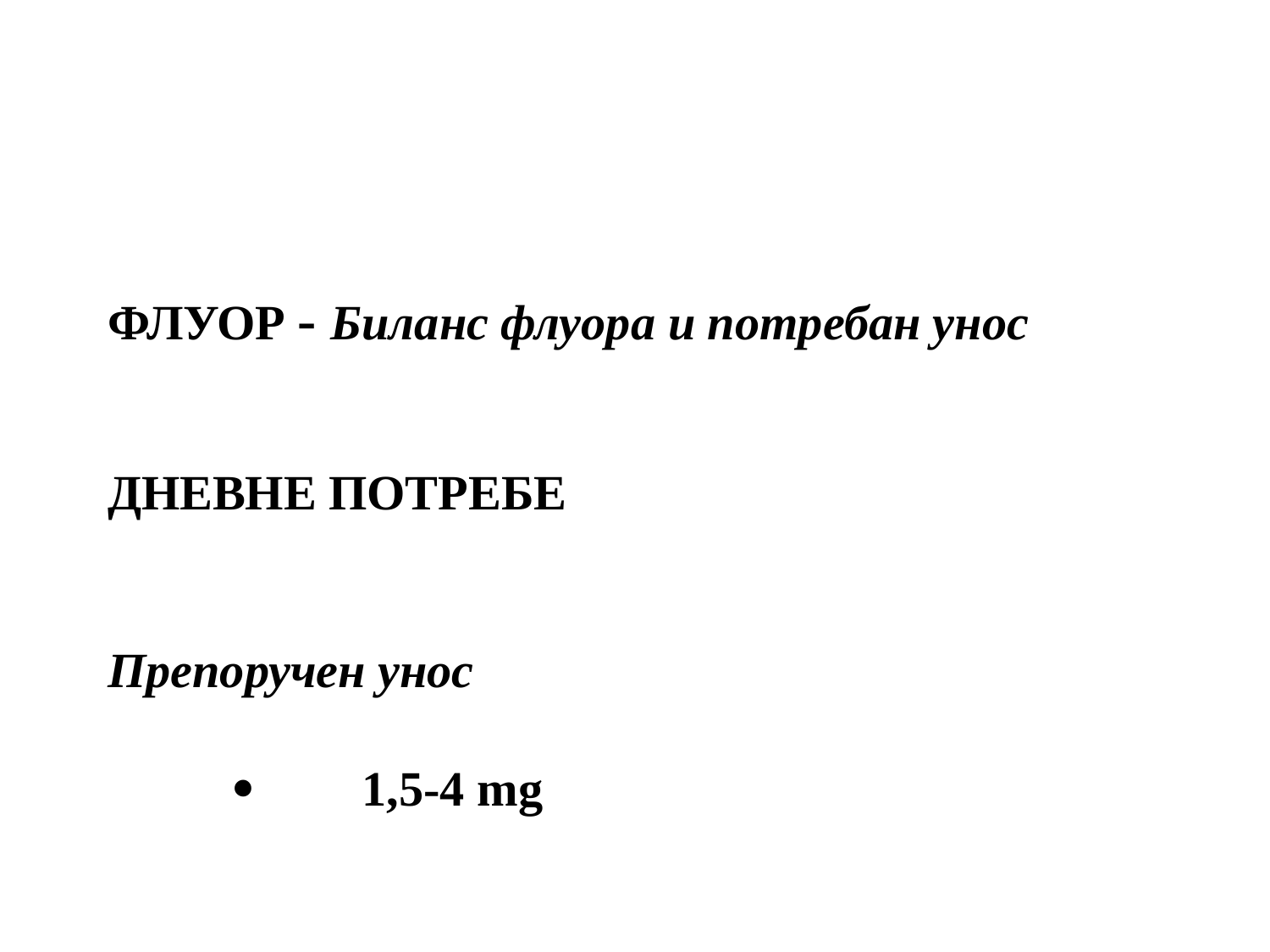

ФЛУОР - Биланс флуора и потребан унос

ДНЕВНЕ ПОТРЕБЕ

Препоручен унос

•	1,5-4 mg